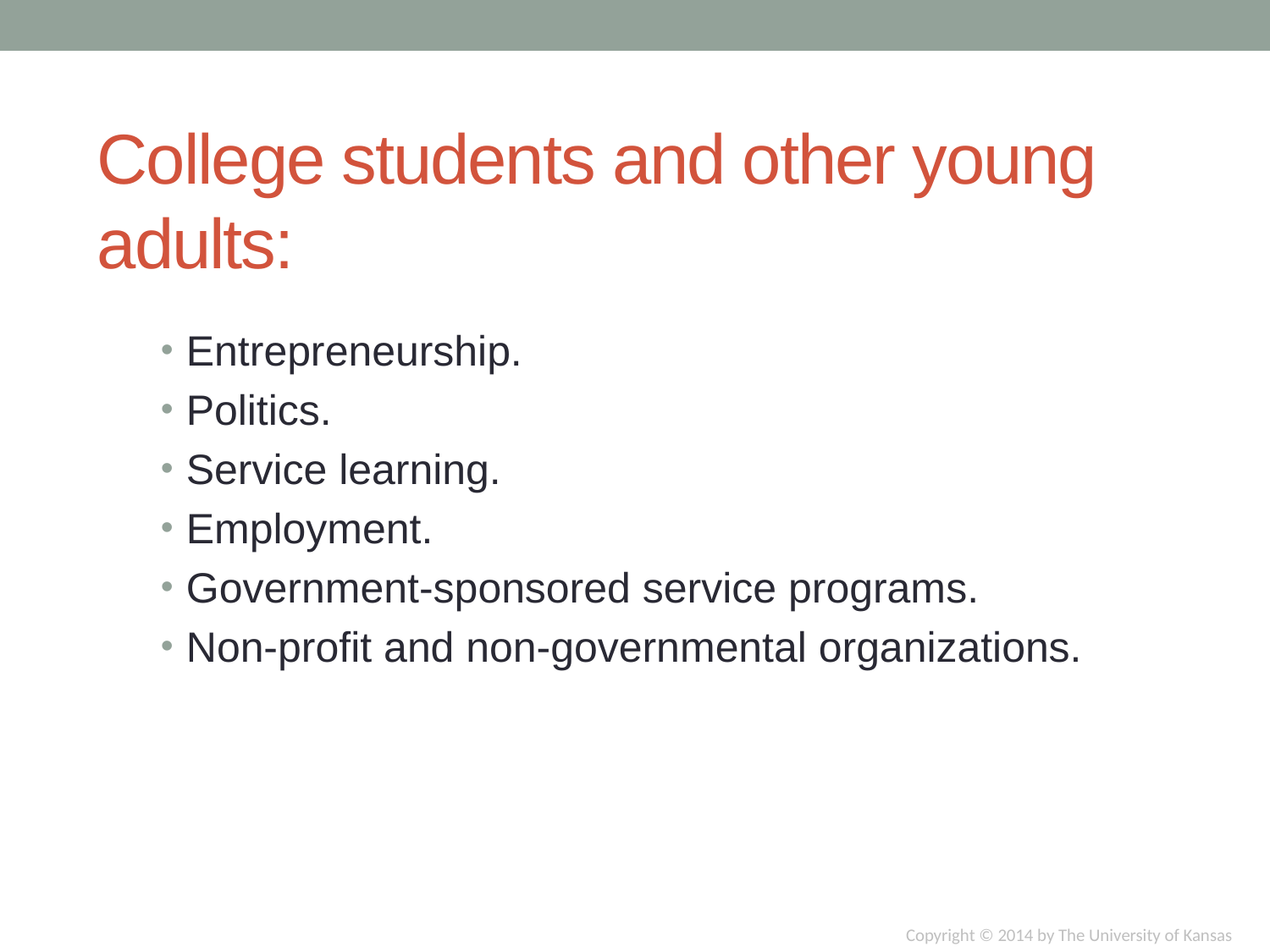

# College students and other young adults:
Entrepreneurship.
Politics.
Service learning.
Employment.
Government-sponsored service programs.
Non-profit and non-governmental organizations.